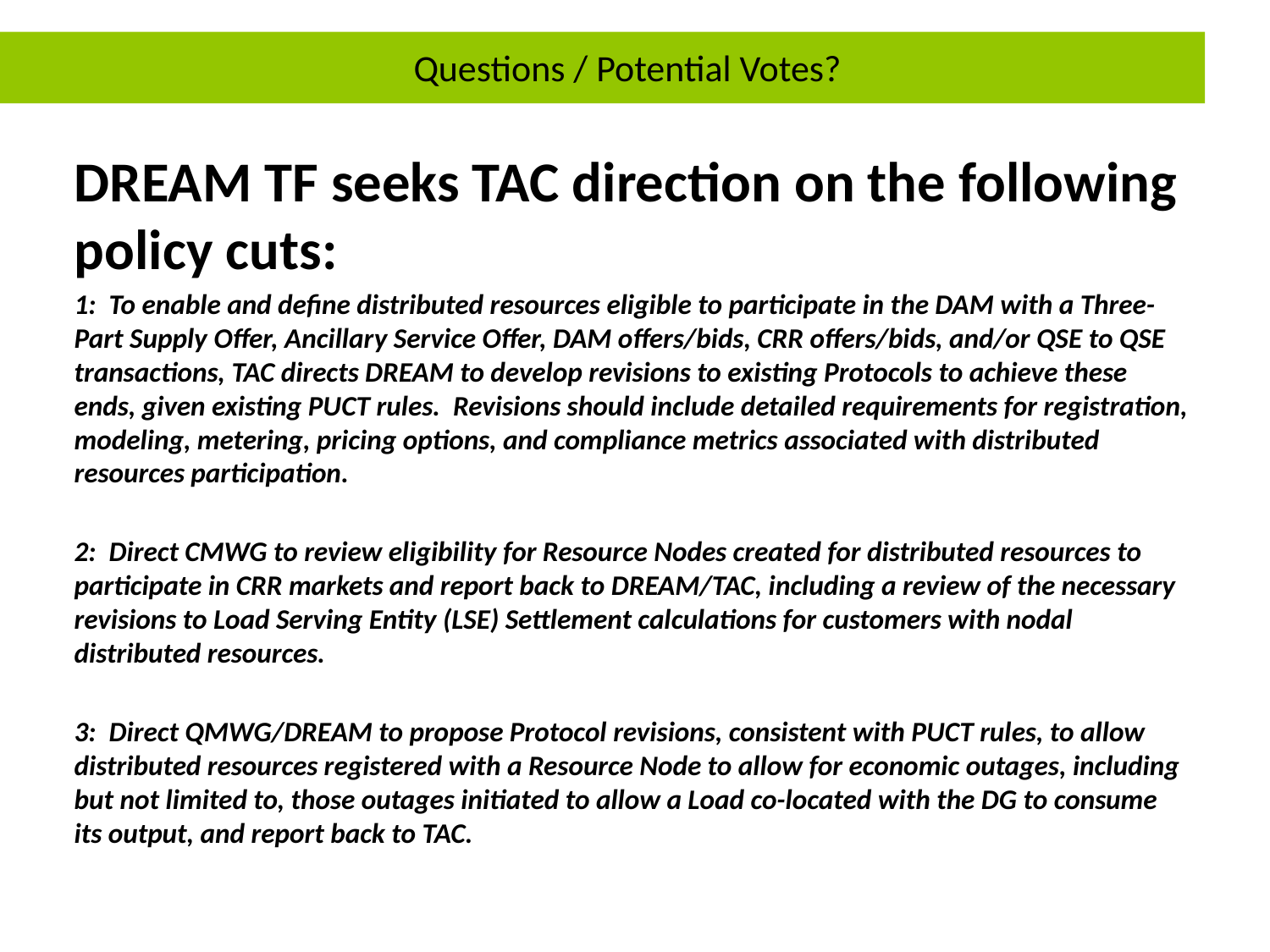

# Questions / Potential Votes?
DREAM TF seeks TAC direction on the following policy cuts:
1:  To enable and define distributed resources eligible to participate in the DAM with a Three-Part Supply Offer, Ancillary Service Offer, DAM offers/bids, CRR offers/bids, and/or QSE to QSE transactions, TAC directs DREAM to develop revisions to existing Protocols to achieve these ends, given existing PUCT rules.  Revisions should include detailed requirements for registration, modeling, metering, pricing options, and compliance metrics associated with distributed resources participation.

2:  Direct CMWG to review eligibility for Resource Nodes created for distributed resources to participate in CRR markets and report back to DREAM/TAC, including a review of the necessary revisions to Load Serving Entity (LSE) Settlement calculations for customers with nodal distributed resources.

3:  Direct QMWG/DREAM to propose Protocol revisions, consistent with PUCT rules, to allow distributed resources registered with a Resource Node to allow for economic outages, including but not limited to, those outages initiated to allow a Load co-located with the DG to consume its output, and report back to TAC.